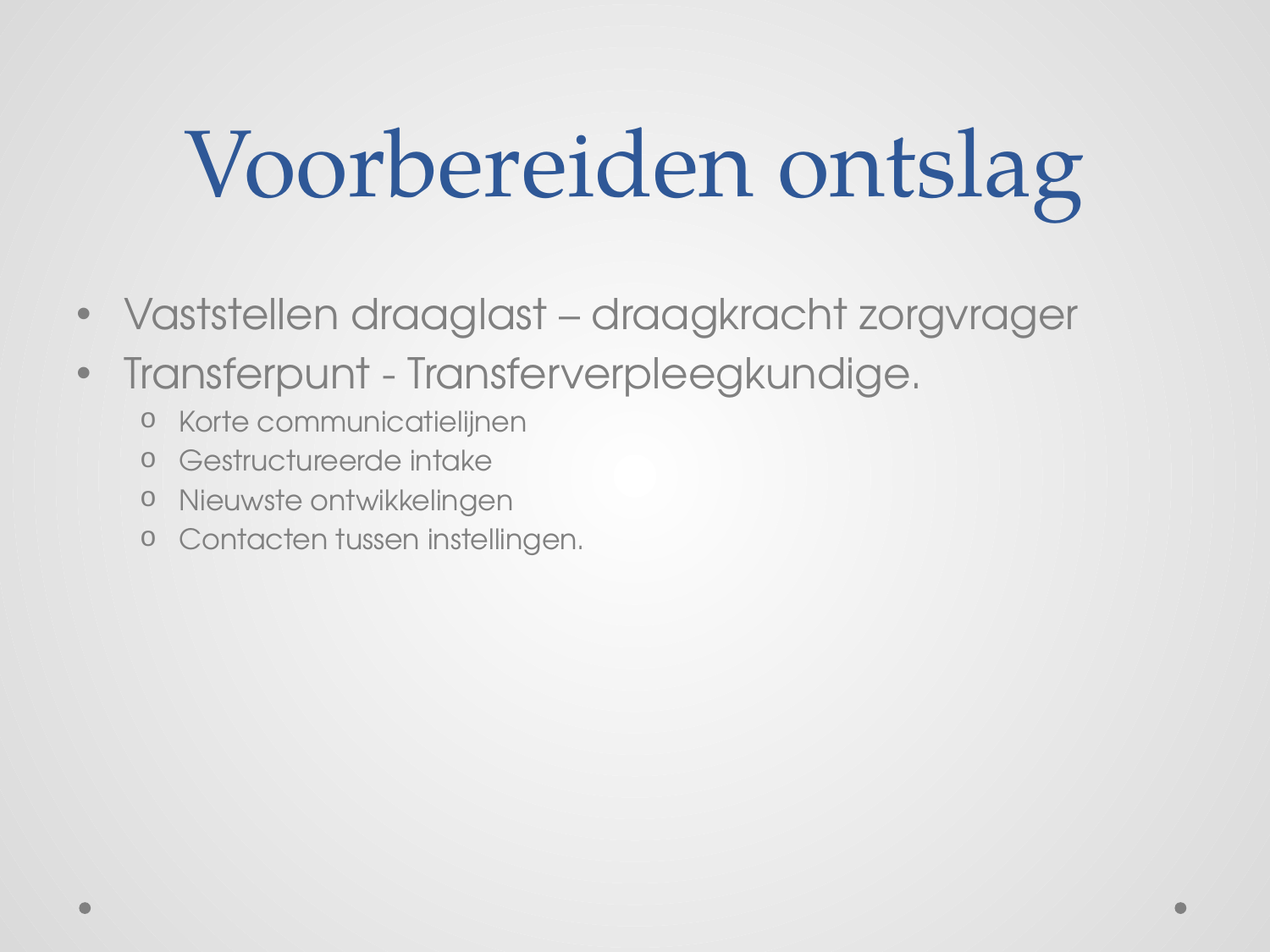

# Voorbereiden ontslag

Vaststellen draaglast – draagkracht zorgvrager
Transferpunt - Transferverpleegkundige.
Korte communicatielijnen
Gestructureerde intake
Nieuwste ontwikkelingen
Contacten tussen instellingen.